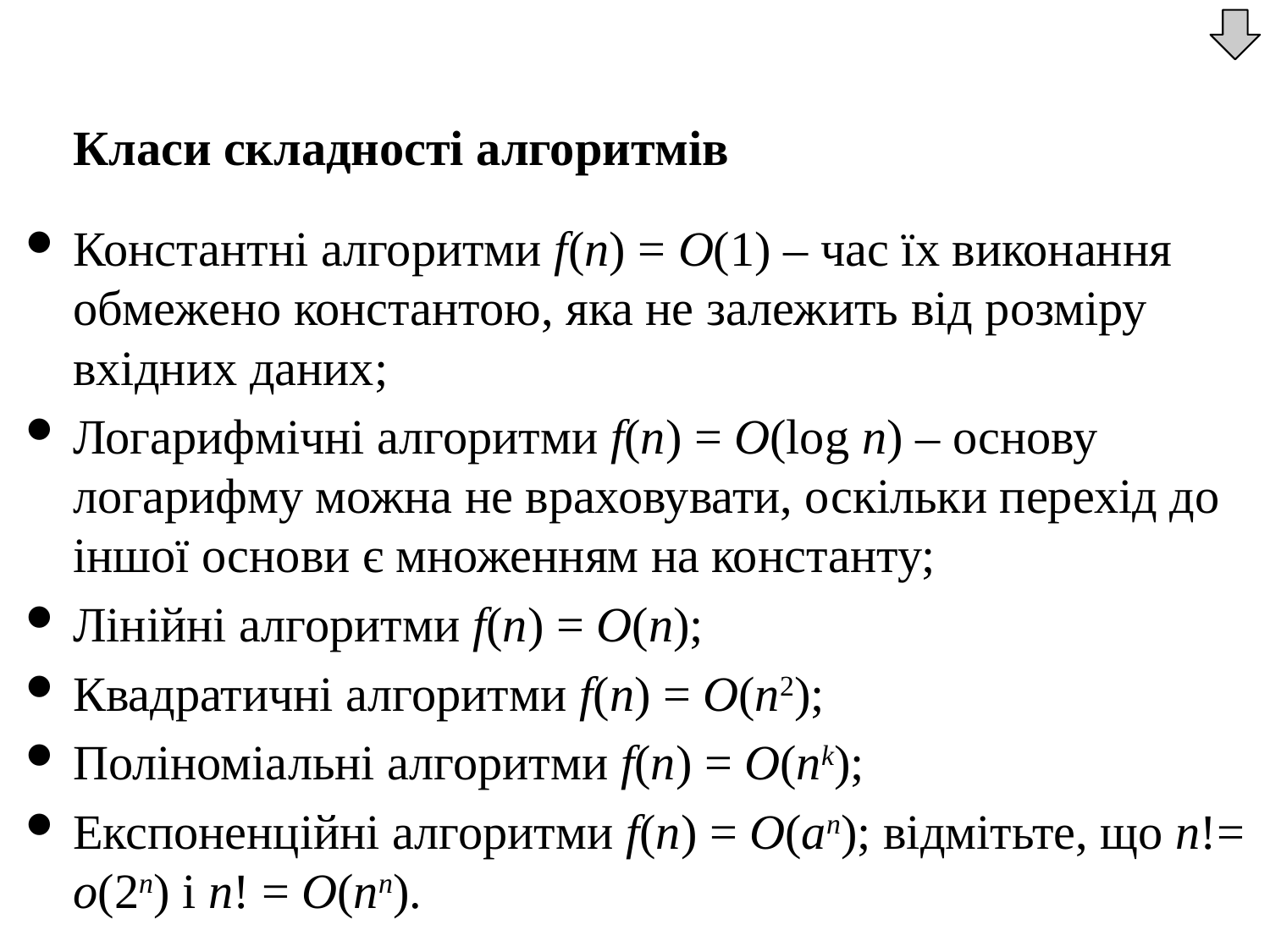

Класи складності алгоритмів

Константні алгоритми f(n) = O(1) – час їх виконання обмежено константою, яка не залежить від розміру вхідних даних;
Логарифмічні алгоритми f(n) = O(log n) – основу логарифму можна не враховувати, оскільки перехід до іншої основи є множенням на константу;
Лінійні алгоритми f(n) = O(n);
Квадратичні алгоритми f(n) = O(n2);
Поліноміальні алгоритми f(n) = O(nk);
Експоненційні алгоритми f(n) = O(an); відмітьте, що n!= о(2n) і n! = O(nn).